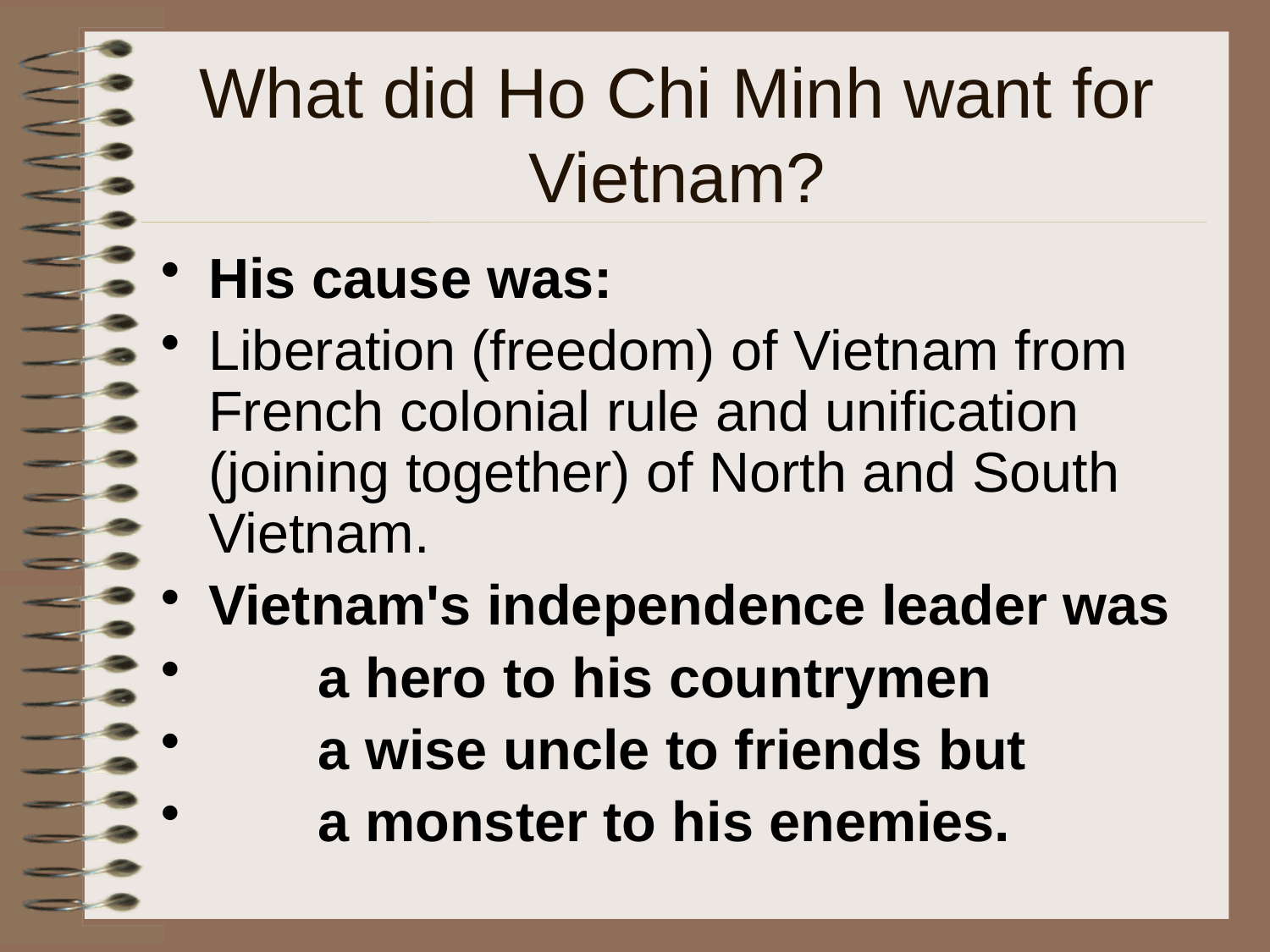

# What did Ho Chi Minh want for Vietnam?
His cause was:
Liberation (freedom) of Vietnam from French colonial rule and unification (joining together) of North and South Vietnam.
Vietnam's independence leader was
       a hero to his countrymen
       a wise uncle to friends but
       a monster to his enemies.